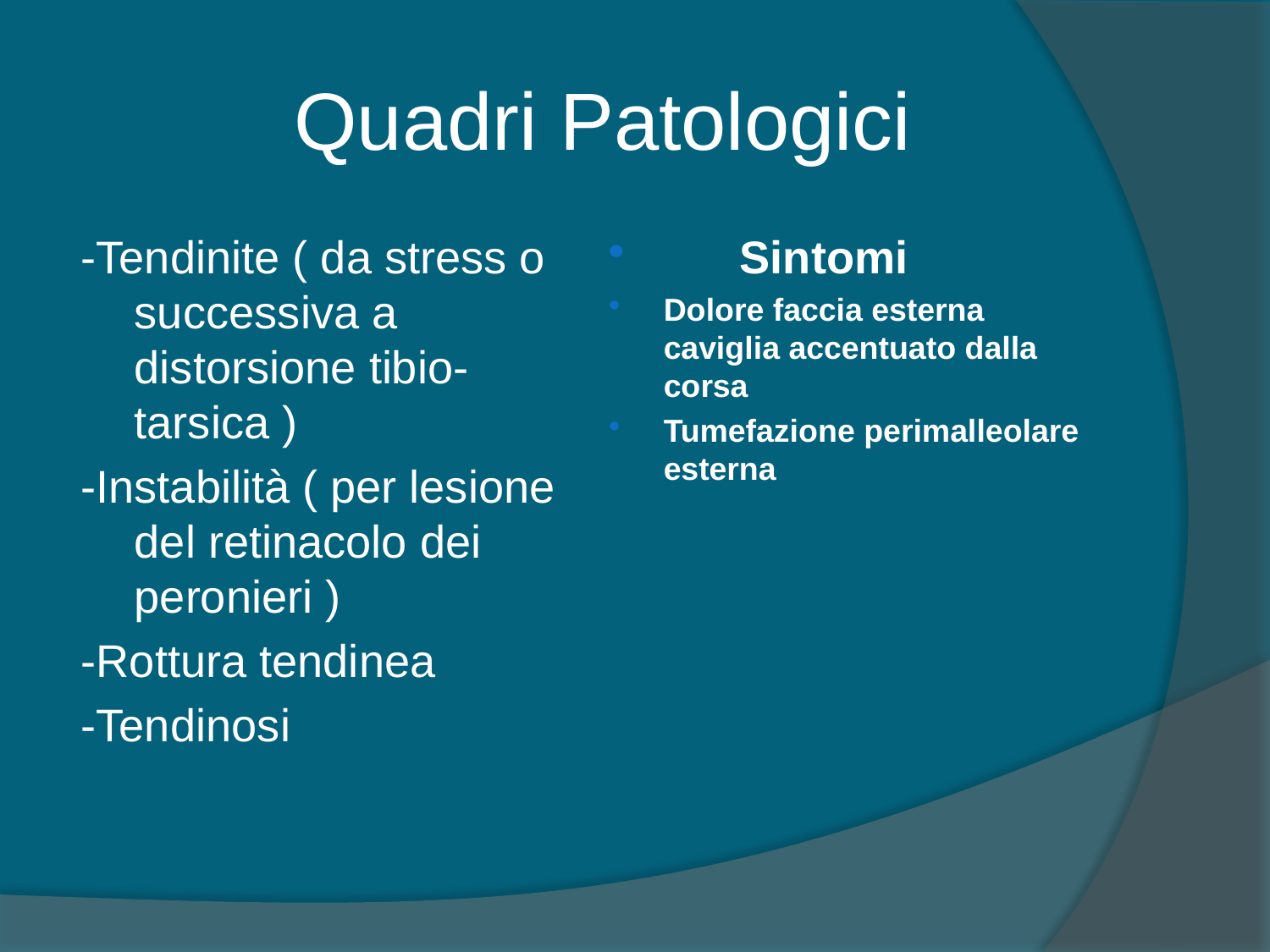

# Quadri Patologici
-Tendinite ( da stress o successiva a distorsione tibio-tarsica )
-Instabilità ( per lesione del retinacolo dei peronieri )
-Rottura tendinea
-Tendinosi

      Sintomi
Dolore faccia esterna caviglia accentuato dalla corsa
Tumefazione perimalleolare esterna